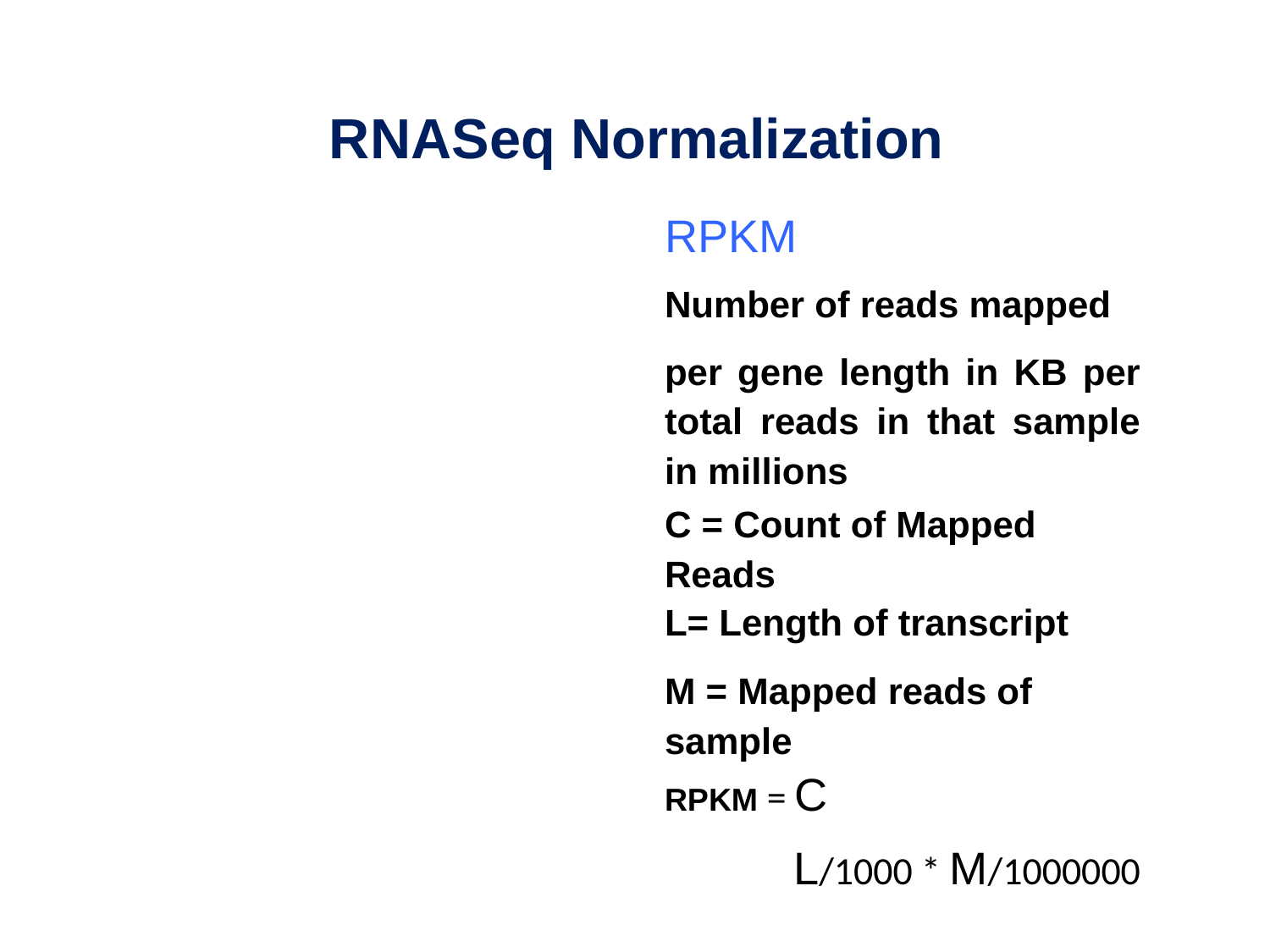

RNASeq Normalization
RPKM
Number of reads mapped
per gene length in KB per total reads in that sample in millions
C = Count of Mapped Reads
L= Length of transcript
M = Mapped reads of sample
rpkm = C
L/1000 * M/1000000